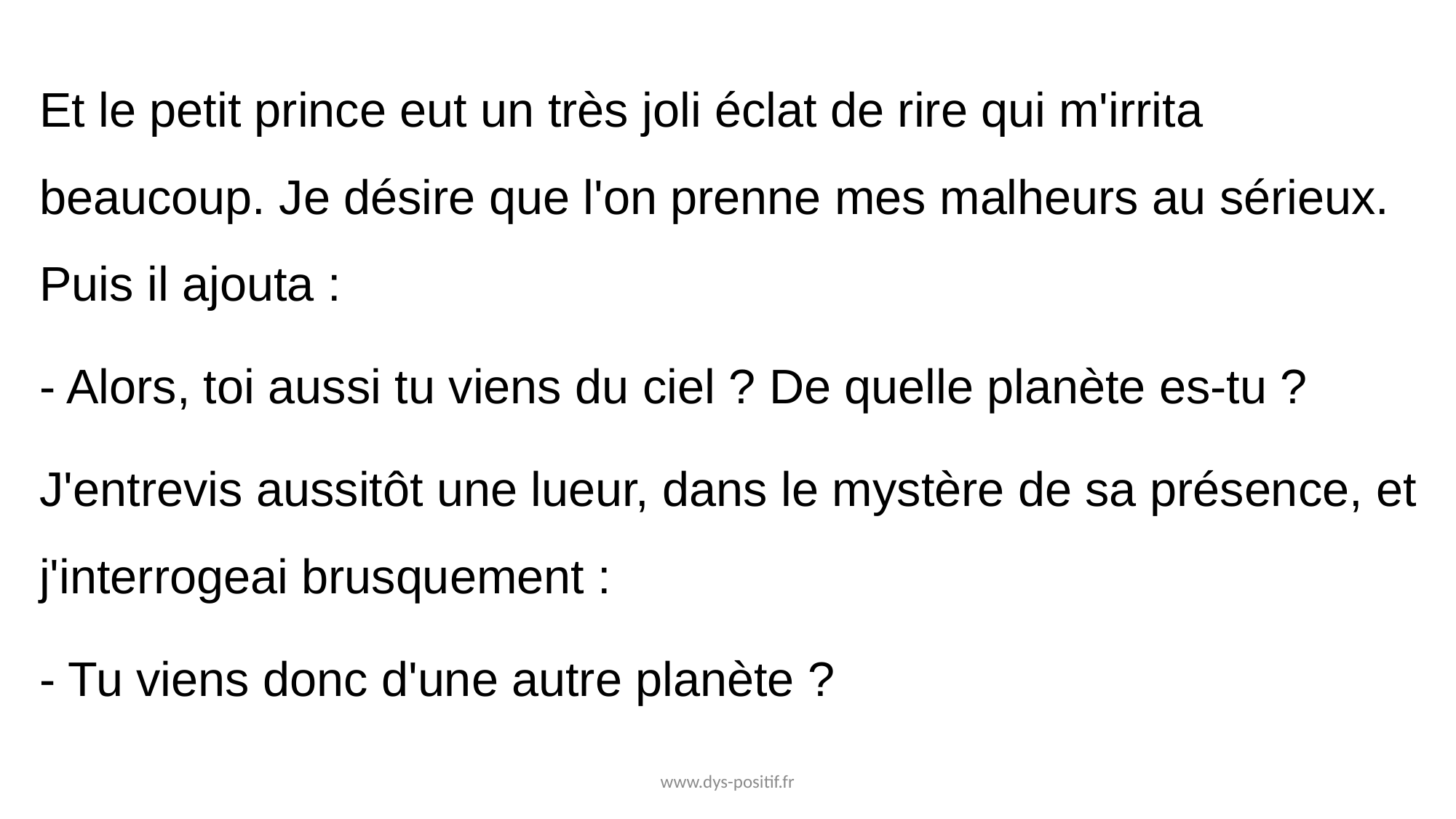

Et le petit prince eut un très joli éclat de rire qui m'irrita beaucoup. Je désire que l'on prenne mes malheurs au sérieux. Puis il ajouta :
- Alors, toi aussi tu viens du ciel ? De quelle planète es-tu ?
J'entrevis aussitôt une lueur, dans le mystère de sa présence, et j'interrogeai brusquement :
- Tu viens donc d'une autre planète ?
www.dys-positif.fr